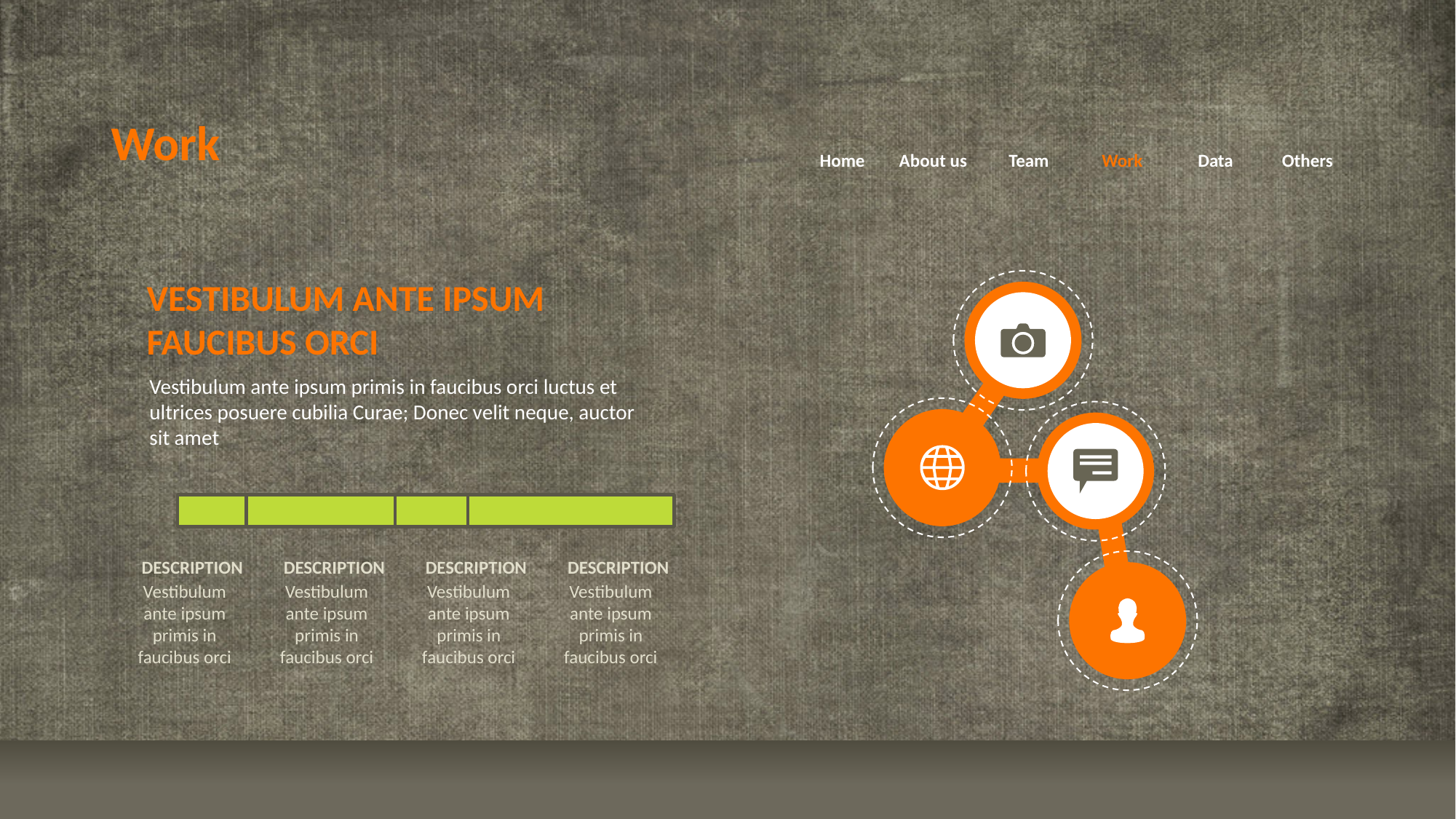

# Work
Others
Home
About us
Team
Work
Data
VESTIBULUM ANTE IPSUM FAUCIBUS ORCI

Vestibulum ante ipsum primis in faucibus orci luctus et ultrices posuere cubilia Curae; Donec velit neque, auctor sit amet

DESCRIPTION
DESCRIPTION
DESCRIPTION
DESCRIPTION

Vestibulum ante ipsum primis in faucibus orci
Vestibulum ante ipsum primis in faucibus orci
Vestibulum ante ipsum primis in faucibus orci
Vestibulum ante ipsum primis in faucibus orci